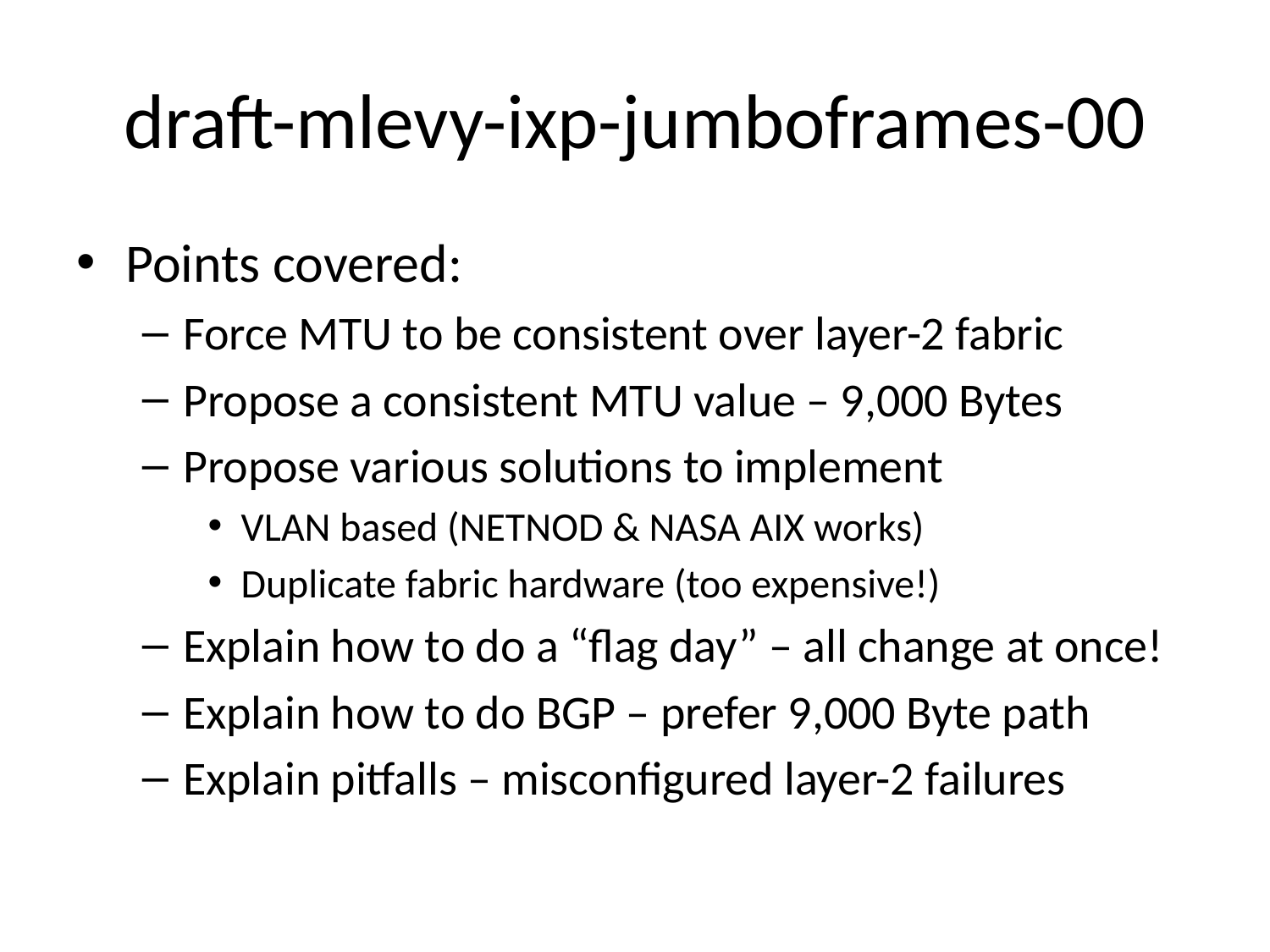

# draft-mlevy-ixp-jumboframes-00
Points covered:
Force MTU to be consistent over layer-2 fabric
Propose a consistent MTU value – 9,000 Bytes
Propose various solutions to implement
VLAN based (NETNOD & NASA AIX works)
Duplicate fabric hardware (too expensive!)
Explain how to do a “flag day” – all change at once!
Explain how to do BGP – prefer 9,000 Byte path
Explain pitfalls – misconfigured layer-2 failures